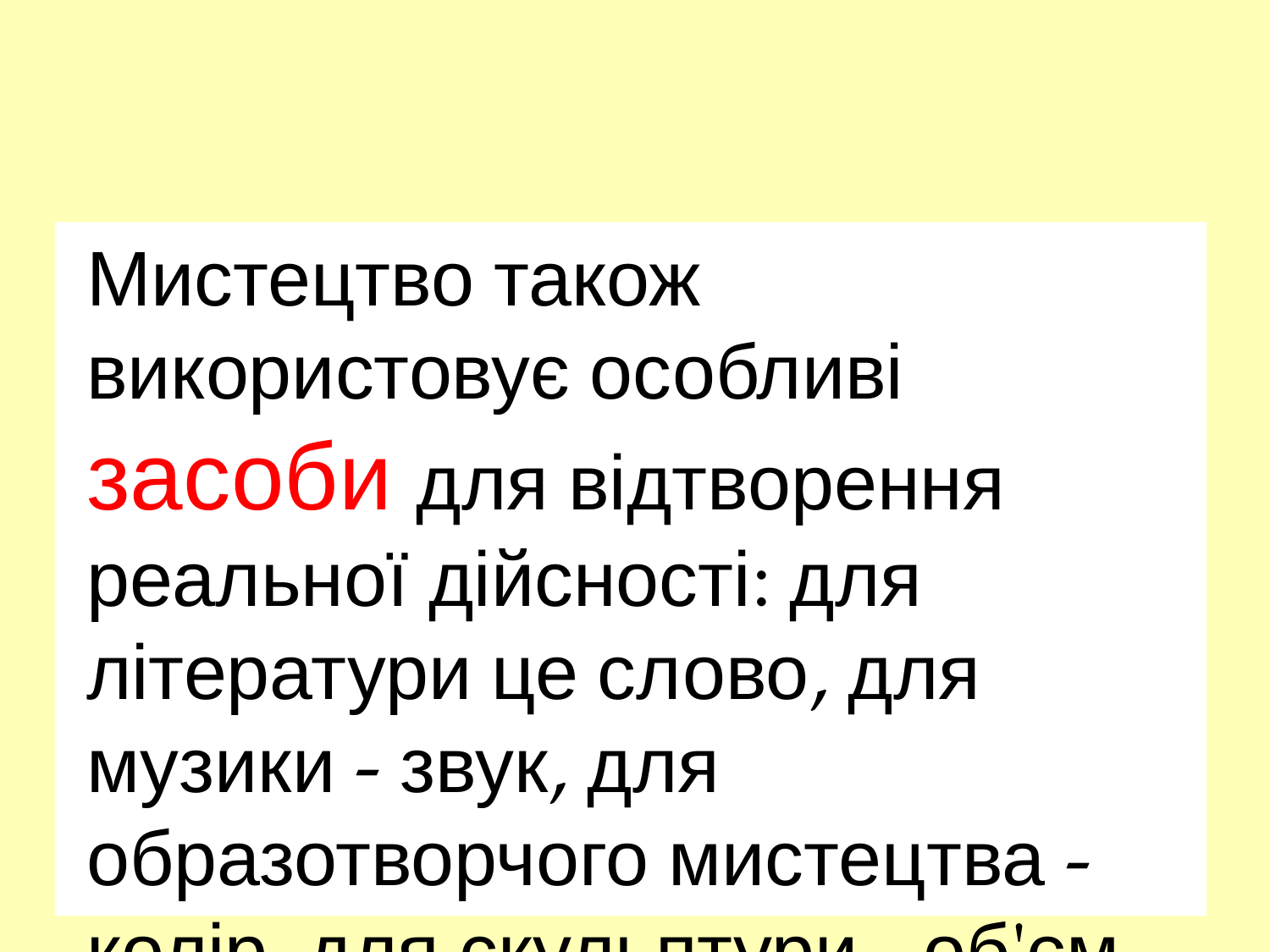

#
Мистецтво також використовує особливі засоби для відтворення реальної дійсності: для літератури це слово, для музики - звук, для образотворчого мистецтва - колір, для скульптури - об'єм.